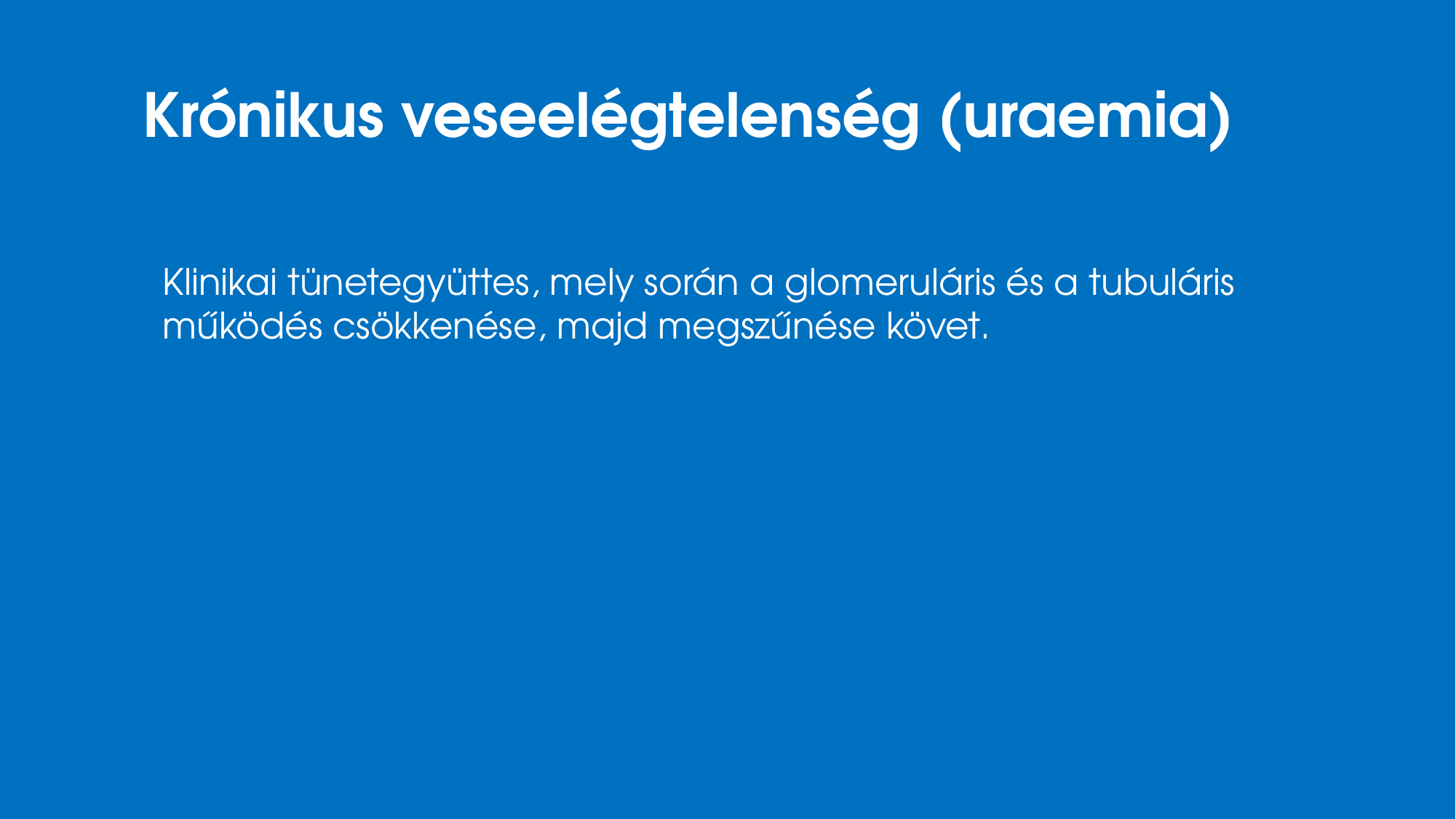

# Krónikus veseelégtelenség (uraemia)
Klinikai tünetegyüttes, mely során a glomeruláris és a tubuláris működés csökkenése, majd megszűnése követ.